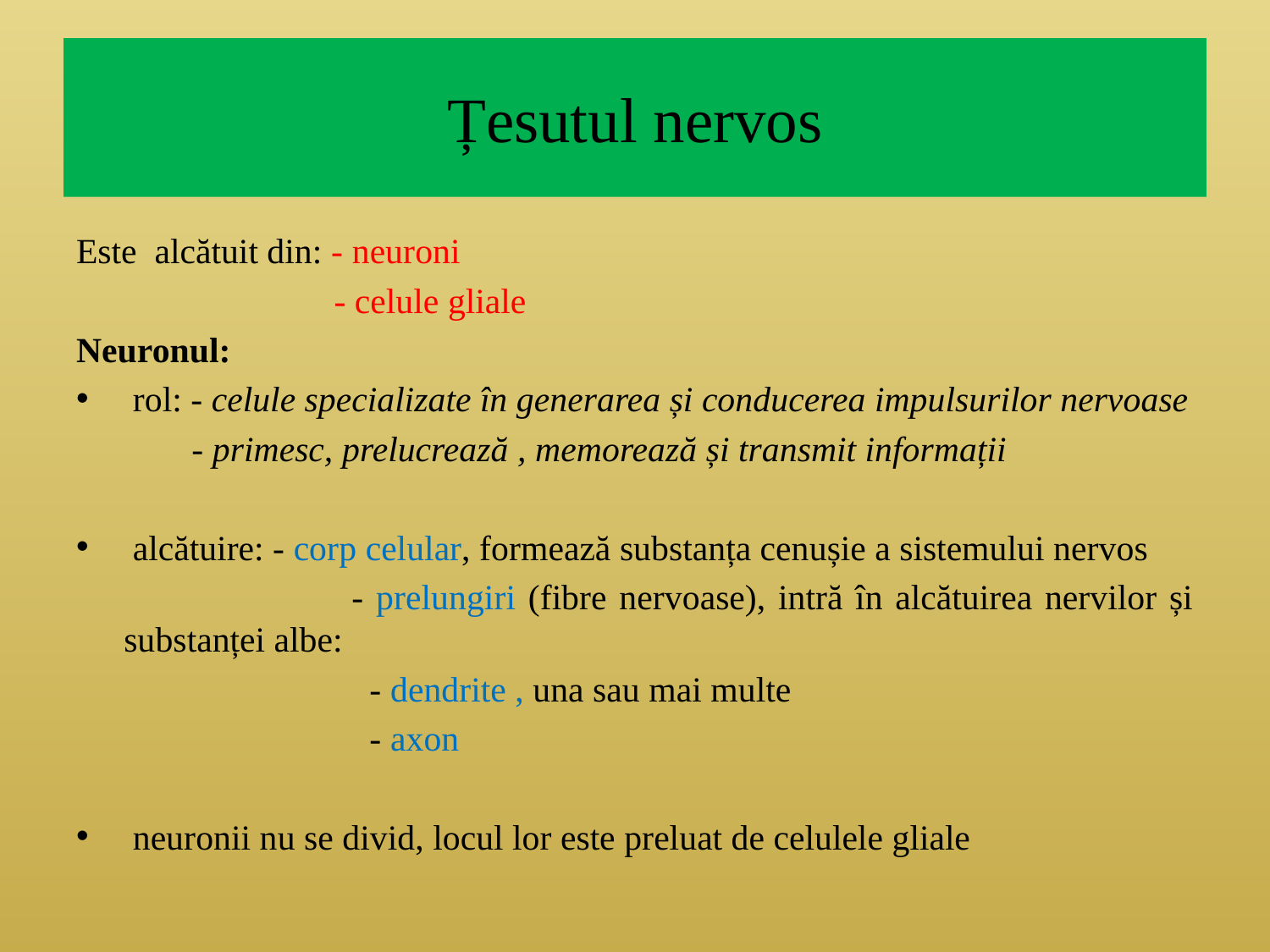

# Țesutul nervos
Este  alcătuit din: - neuroni
                             - celule gliale
Neuronul:
 rol: - celule specializate în generarea și conducerea impulsurilor nervoase
             - primesc, prelucrează , memorează și transmit informații

 alcătuire: - corp celular, formează substanța cenușie a sistemului nervos
                      - prelungiri (fibre nervoase), intră în alcătuirea nervilor și substanței albe:
                                 - dendrite , una sau mai multe
                                 - axon

 neuronii nu se divid, locul lor este preluat de celulele gliale